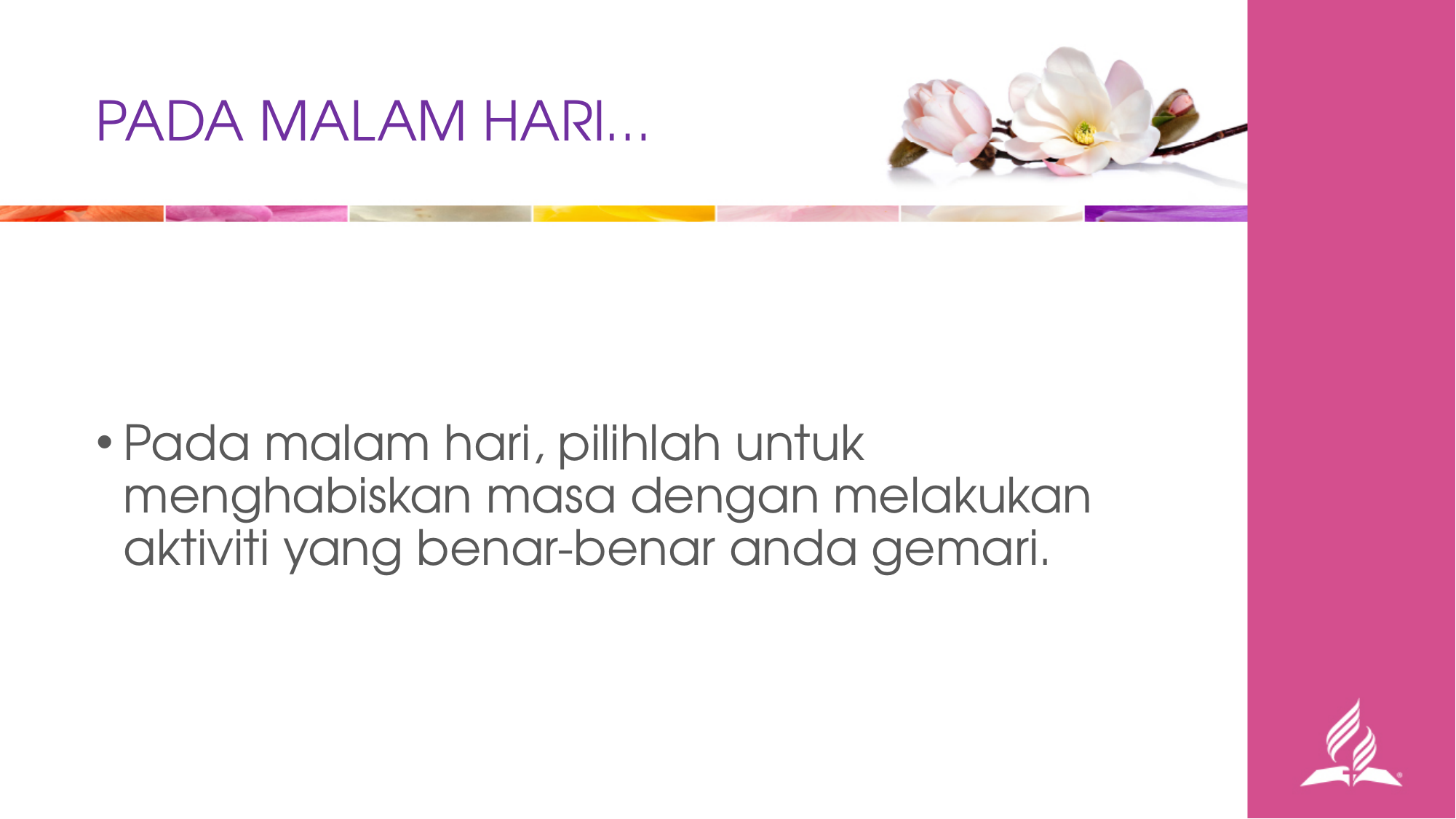

PADA MALAM HARI…
Pada malam hari, pilihlah untuk menghabiskan masa dengan melakukan aktiviti yang benar-benar anda gemari.